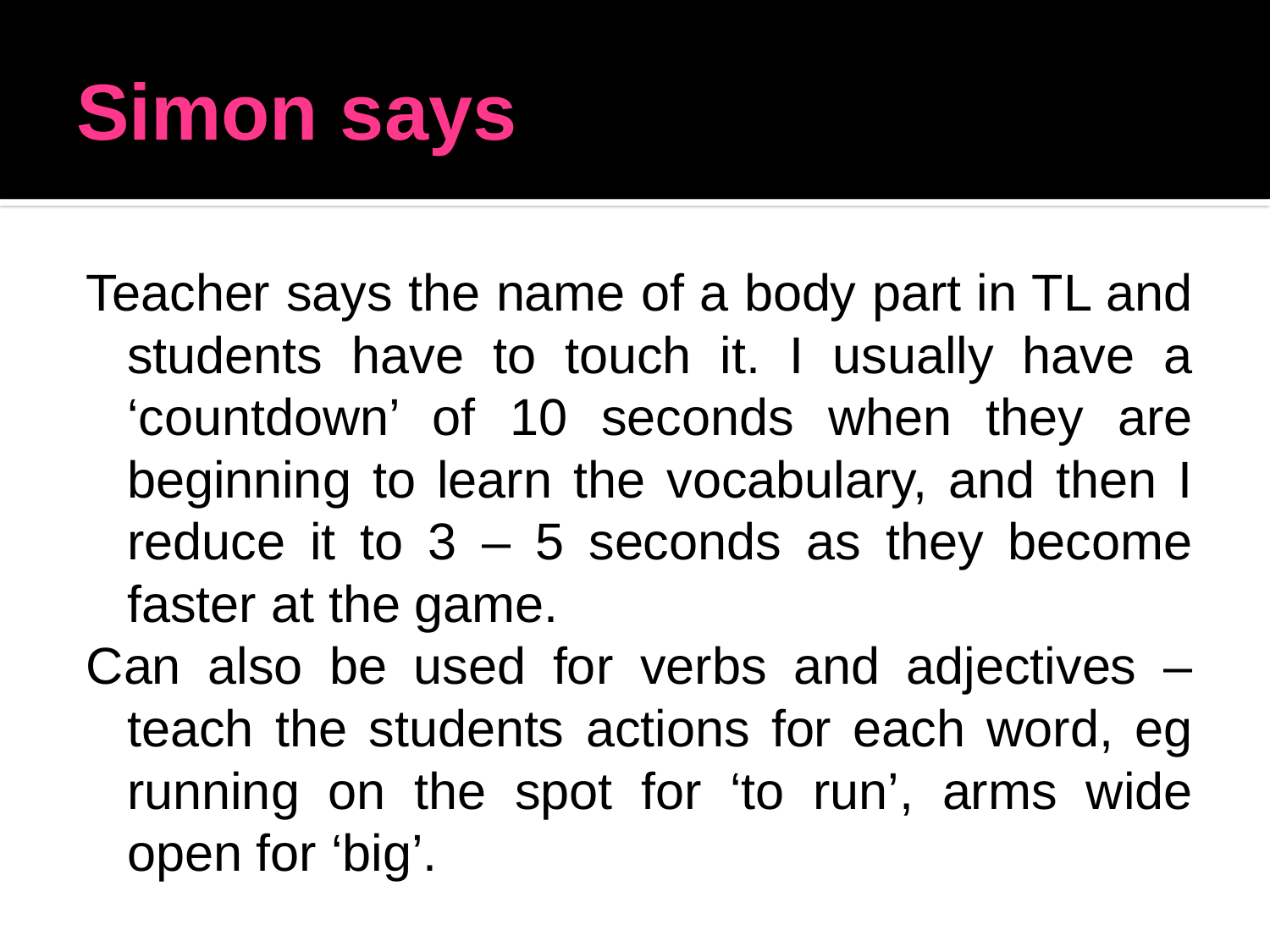

# Simon says
Teacher says the name of a body part in TL and students have to touch it. I usually have a ‘countdown’ of 10 seconds when they are beginning to learn the vocabulary, and then I reduce it to 3 – 5 seconds as they become faster at the game.
Can also be used for verbs and adjectives – teach the students actions for each word, eg running on the spot for ‘to run’, arms wide open for ‘big’.